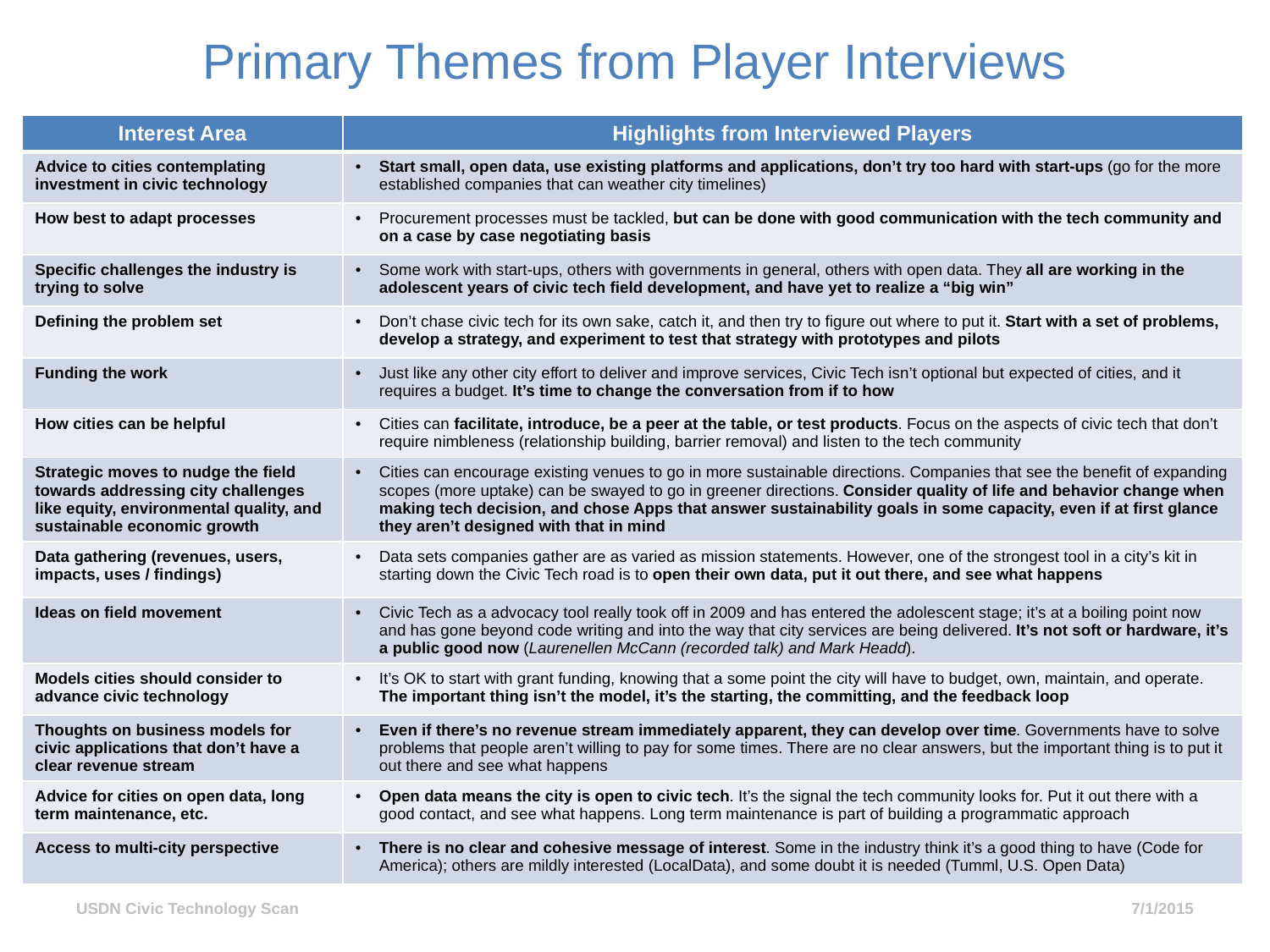

# Primary Themes from Player Interviews
| Interest Area | Highlights from Interviewed Players |
| --- | --- |
| Advice to cities contemplating investment in civic technology | Start small, open data, use existing platforms and applications, don’t try too hard with start-ups (go for the more established companies that can weather city timelines) |
| How best to adapt processes | Procurement processes must be tackled, but can be done with good communication with the tech community and on a case by case negotiating basis |
| Specific challenges the industry is trying to solve | Some work with start-ups, others with governments in general, others with open data. They all are working in the adolescent years of civic tech field development, and have yet to realize a “big win” |
| Defining the problem set | Don’t chase civic tech for its own sake, catch it, and then try to figure out where to put it. Start with a set of problems, develop a strategy, and experiment to test that strategy with prototypes and pilots |
| Funding the work | Just like any other city effort to deliver and improve services, Civic Tech isn’t optional but expected of cities, and it requires a budget. It’s time to change the conversation from if to how |
| How cities can be helpful | Cities can facilitate, introduce, be a peer at the table, or test products. Focus on the aspects of civic tech that don’t require nimbleness (relationship building, barrier removal) and listen to the tech community |
| Strategic moves to nudge the field towards addressing city challenges like equity, environmental quality, and sustainable economic growth | Cities can encourage existing venues to go in more sustainable directions. Companies that see the benefit of expanding scopes (more uptake) can be swayed to go in greener directions. Consider quality of life and behavior change when making tech decision, and chose Apps that answer sustainability goals in some capacity, even if at first glance they aren’t designed with that in mind |
| Data gathering (revenues, users, impacts, uses / findings) | Data sets companies gather are as varied as mission statements. However, one of the strongest tool in a city’s kit in starting down the Civic Tech road is to open their own data, put it out there, and see what happens |
| Ideas on field movement | Civic Tech as a advocacy tool really took off in 2009 and has entered the adolescent stage; it’s at a boiling point now and has gone beyond code writing and into the way that city services are being delivered. It’s not soft or hardware, it’s a public good now (Laurenellen McCann (recorded talk) and Mark Headd). |
| Models cities should consider to advance civic technology | It’s OK to start with grant funding, knowing that a some point the city will have to budget, own, maintain, and operate. The important thing isn’t the model, it’s the starting, the committing, and the feedback loop |
| Thoughts on business models for civic applications that don’t have a clear revenue stream | Even if there’s no revenue stream immediately apparent, they can develop over time. Governments have to solve problems that people aren’t willing to pay for some times. There are no clear answers, but the important thing is to put it out there and see what happens |
| Advice for cities on open data, long term maintenance, etc. | Open data means the city is open to civic tech. It’s the signal the tech community looks for. Put it out there with a good contact, and see what happens. Long term maintenance is part of building a programmatic approach |
| Access to multi-city perspective | There is no clear and cohesive message of interest. Some in the industry think it’s a good thing to have (Code for America); others are mildly interested (LocalData), and some doubt it is needed (Tumml, U.S. Open Data) |

23
USDN Civic Technology Scan
7/1/2015